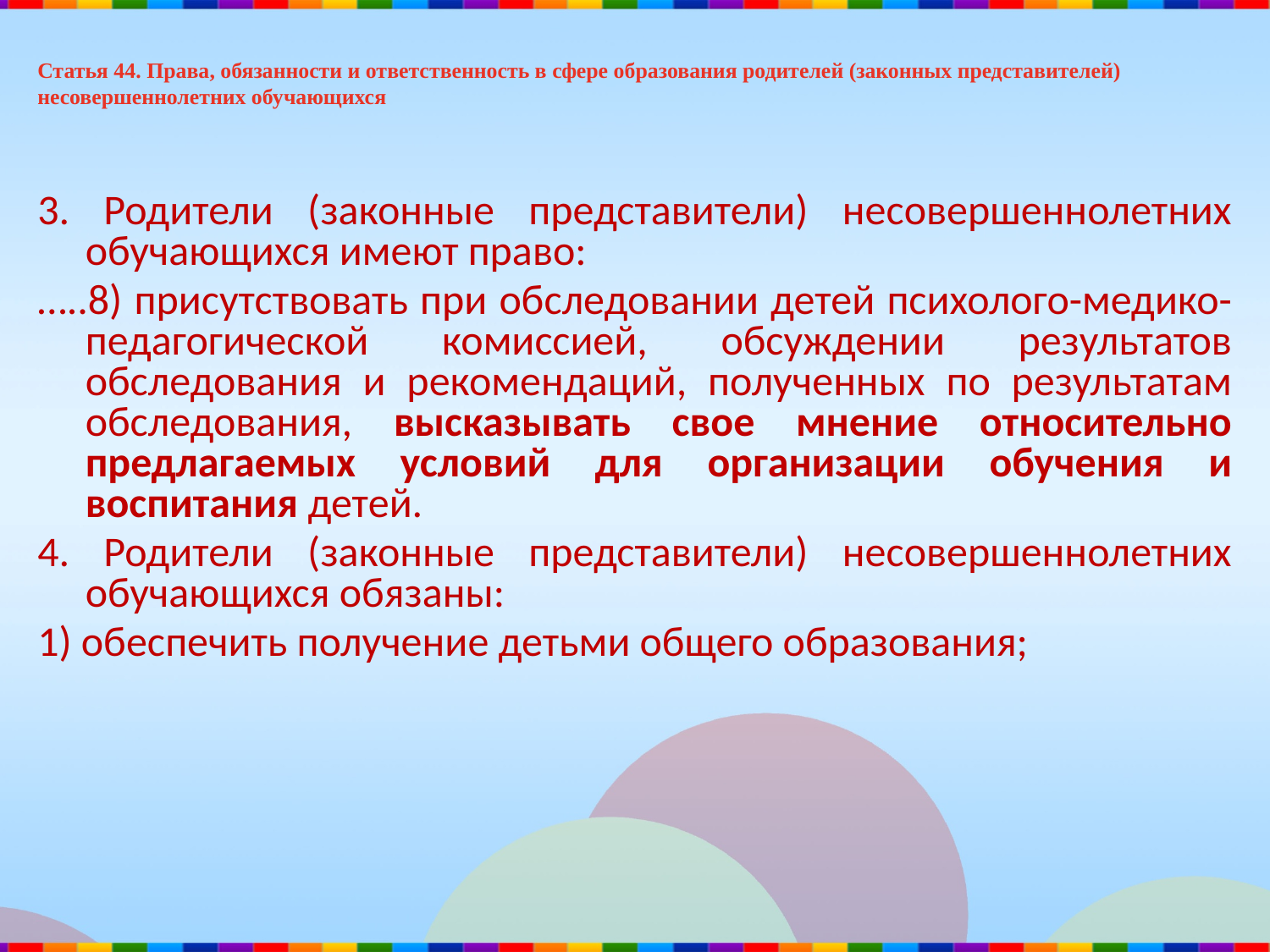

# Статья 44. Права, обязанности и ответственность в сфере образования родителей (законных представителей) несовершеннолетних обучающихся
3. Родители (законные представители) несовершеннолетних обучающихся имеют право:
…..8) присутствовать при обследовании детей психолого-медико-педагогической комиссией, обсуждении результатов обследования и рекомендаций, полученных по результатам обследования, высказывать свое мнение относительно предлагаемых условий для организации обучения и воспитания детей.
4. Родители (законные представители) несовершеннолетних обучающихся обязаны:
1) обеспечить получение детьми общего образования;